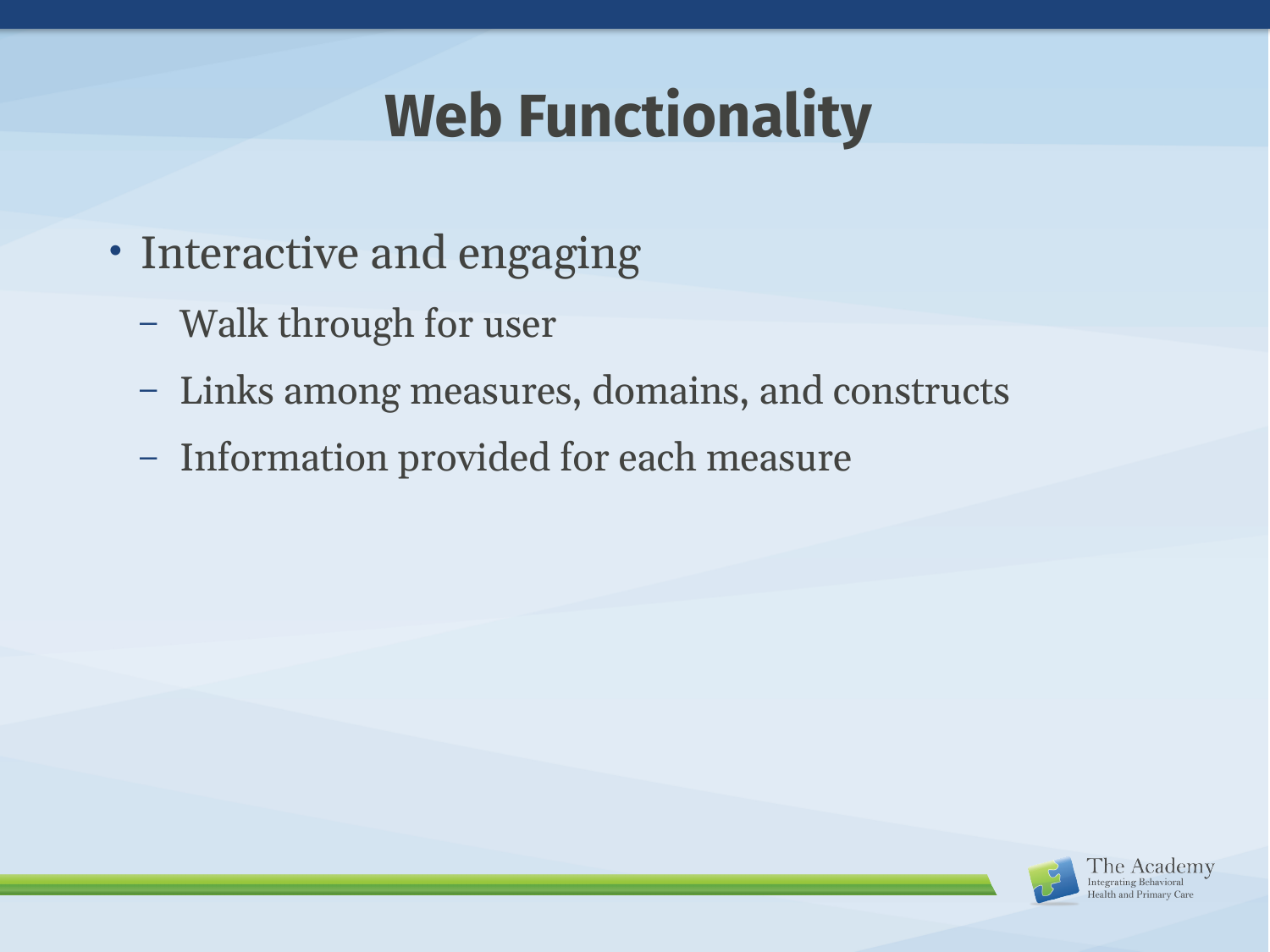

# Web Functionality
Interactive and engaging
Walk through for user
Links among measures, domains, and constructs
Information provided for each measure